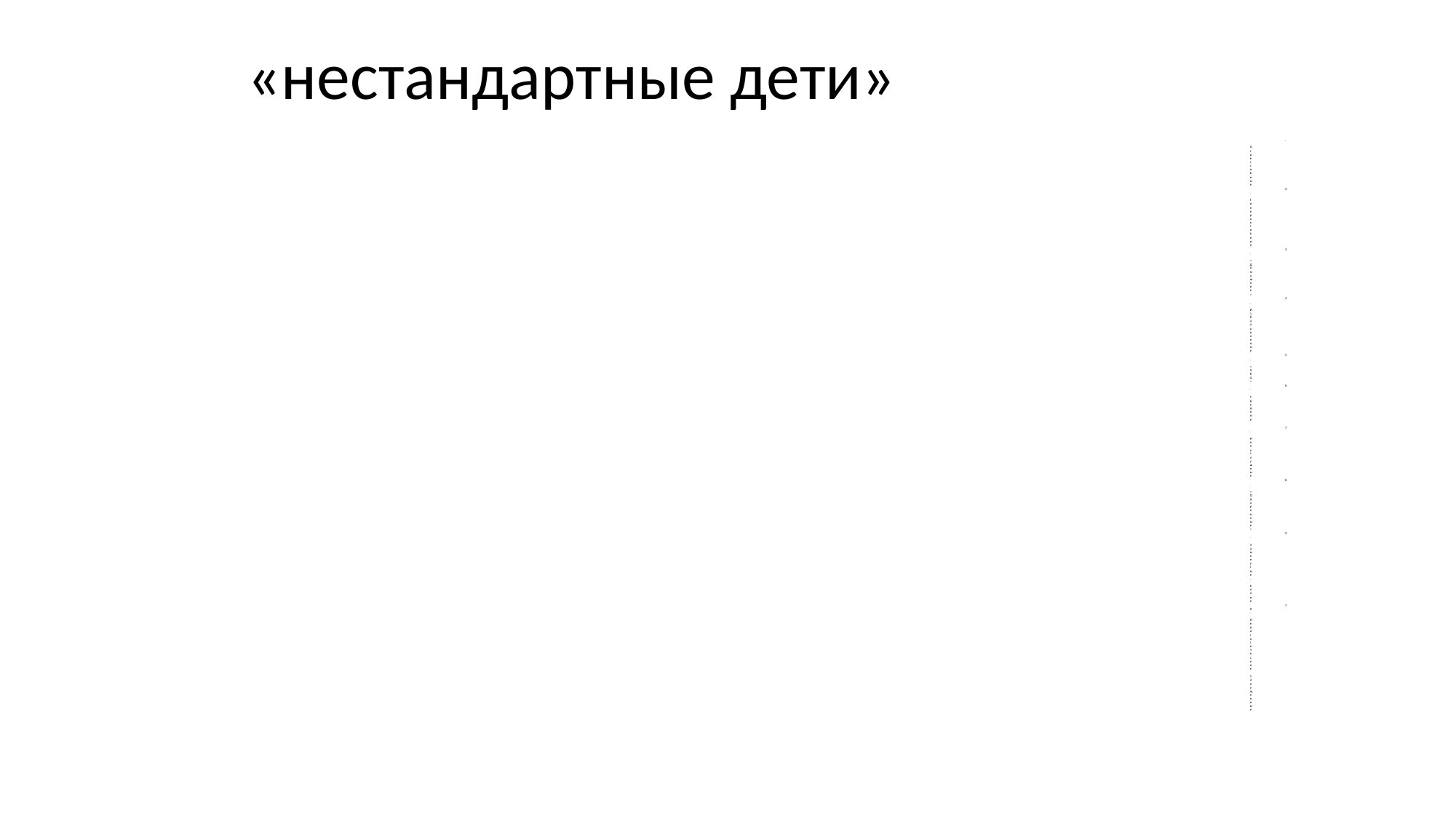

# «нестандартные дети»
1. Агрессивные
2. Гиперактивные
3. «Домашние»
4. Избалованные
5. «Чбд»
6. Трудные
7. Непослушные
8. «Одаренные»
9. Замкнутые, вялые
10. Педагогические запущенные